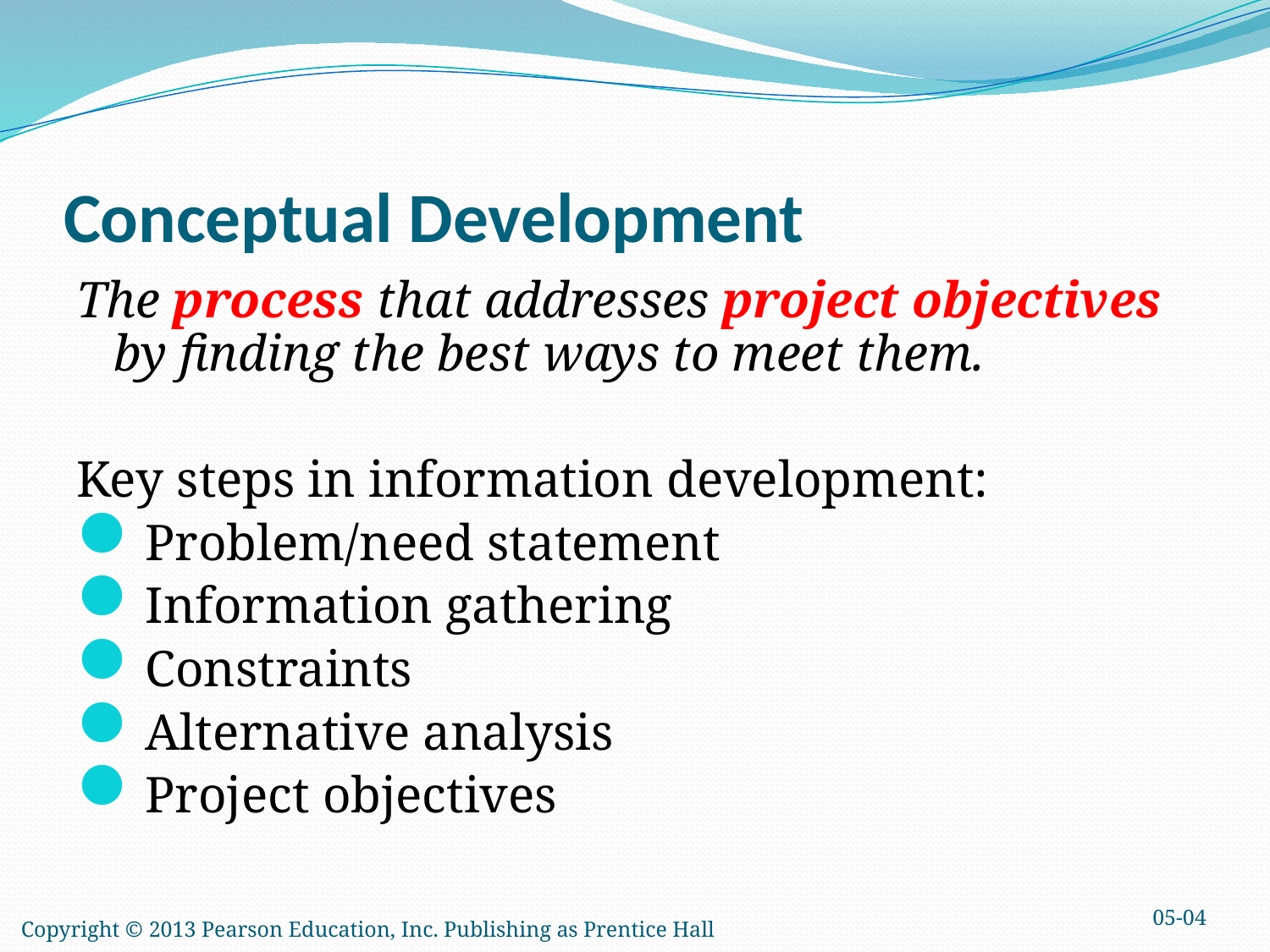

# Conceptual Development
The process that addresses project objectives by finding the best ways to meet them.

Key steps in information development:
Problem/need statement
Information gathering
Constraints
Alternative analysis
Project objectives

05-04